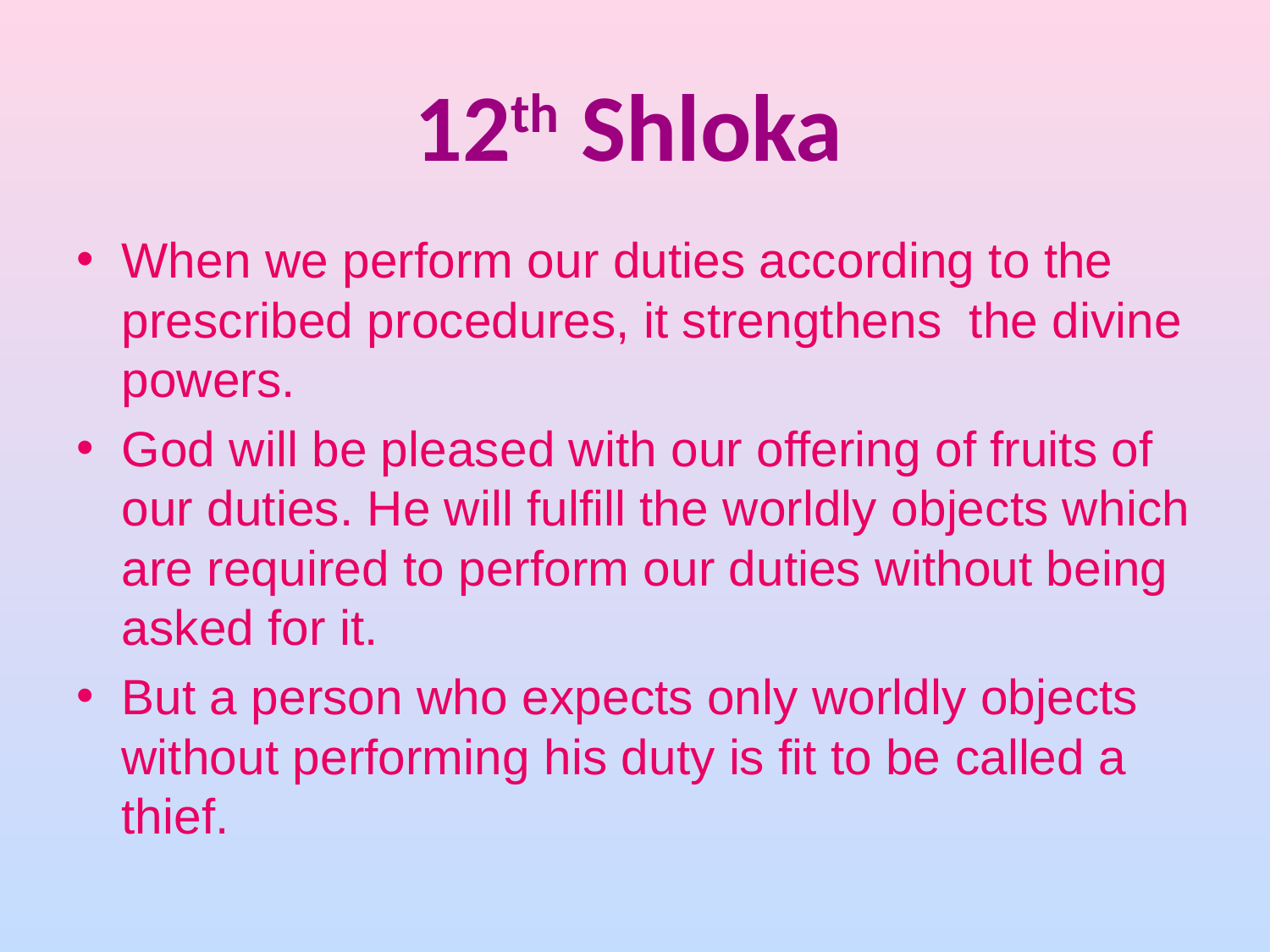

12th Shloka
When we perform our duties according to the prescribed procedures, it strengthens  the divine powers.
God will be pleased with our offering of fruits of our duties. He will fulfill the worldly objects which are required to perform our duties without being asked for it.
But a person who expects only worldly objects without performing his duty is fit to be called a thief.